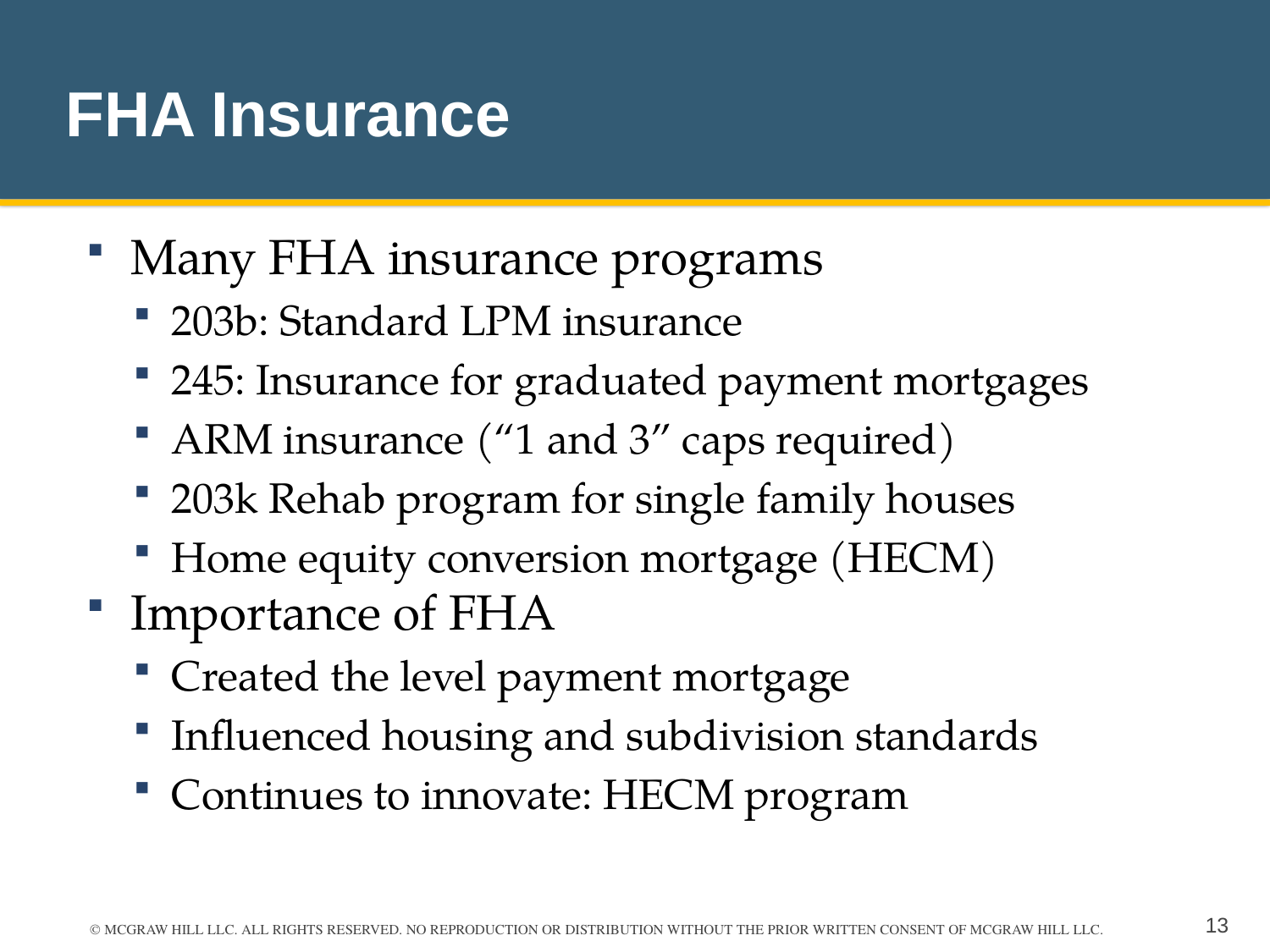

# FHA Insurance
Many FHA insurance programs
203b: Standard LPM insurance
245: Insurance for graduated payment mortgages
ARM insurance (“1 and 3” caps required)
203k Rehab program for single family houses
Home equity conversion mortgage (HECM)
Importance of FHA
Created the level payment mortgage
Influenced housing and subdivision standards
Continues to innovate: HECM program

© MCGRAW HILL LLC. ALL RIGHTS RESERVED. NO REPRODUCTION OR DISTRIBUTION WITHOUT THE PRIOR WRITTEN CONSENT OF MCGRAW HILL LLC.
13